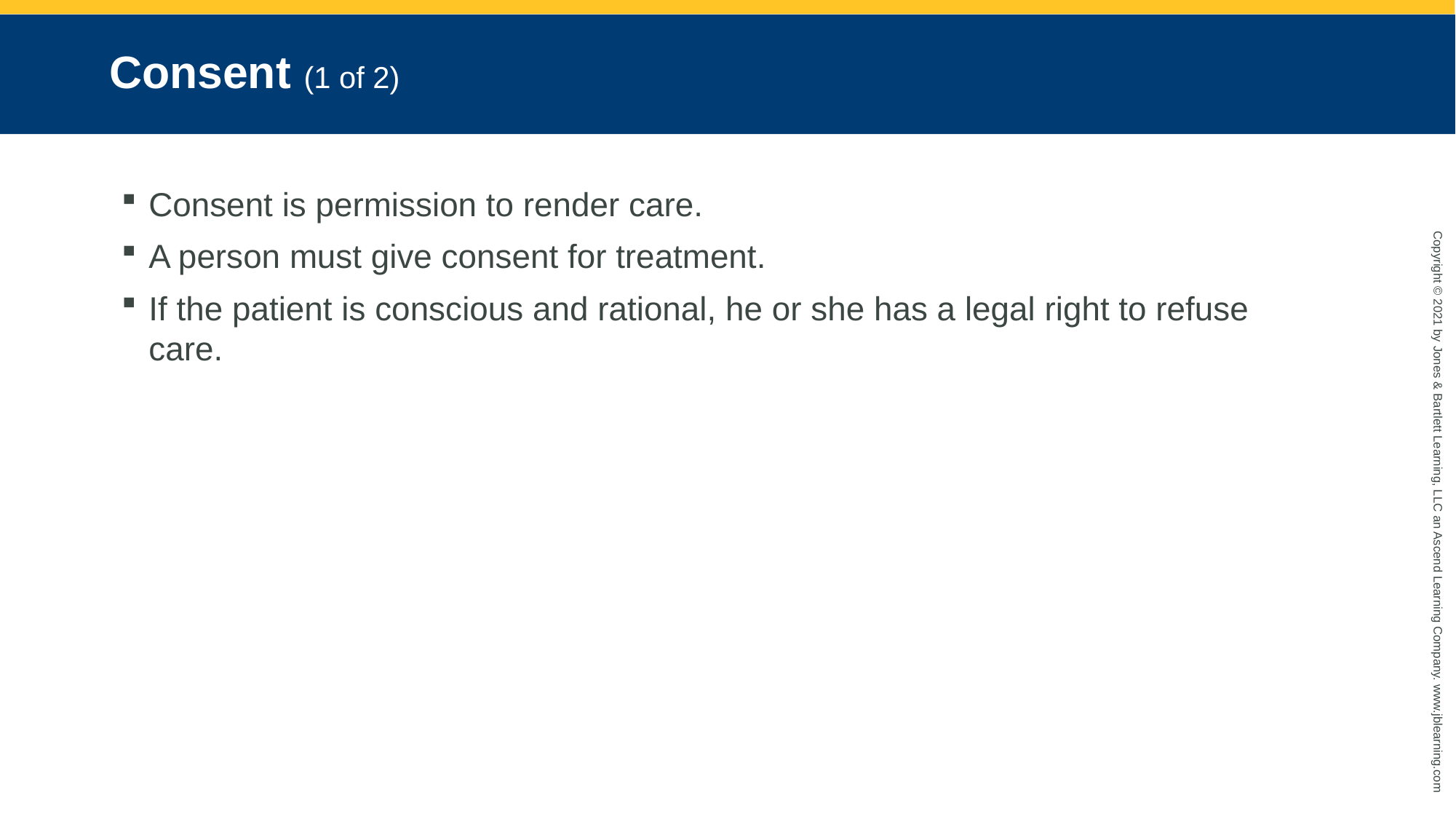

# Consent (1 of 2)
Consent is permission to render care.
A person must give consent for treatment.
If the patient is conscious and rational, he or she has a legal right to refuse care.